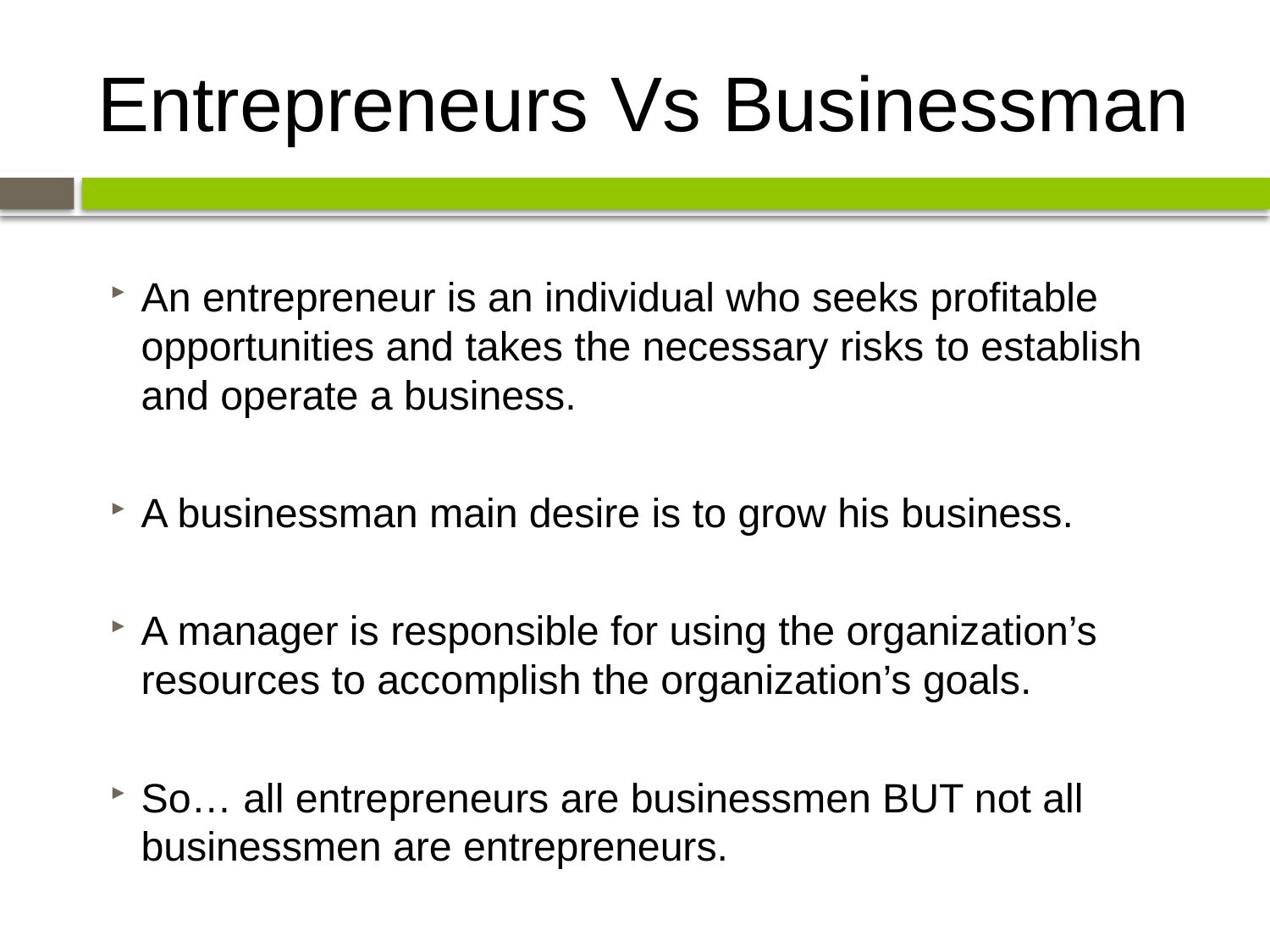

# Entrepreneurs Vs Businessman
An entrepreneur is an individual who seeks profitable opportunities and takes the necessary risks to establish and operate a business.

A businessman main desire is to grow his business.

A manager is responsible for using the organization’s resources to accomplish the organization’s goals.

So… all entrepreneurs are businessmen BUT not all businessmen are entrepreneurs.